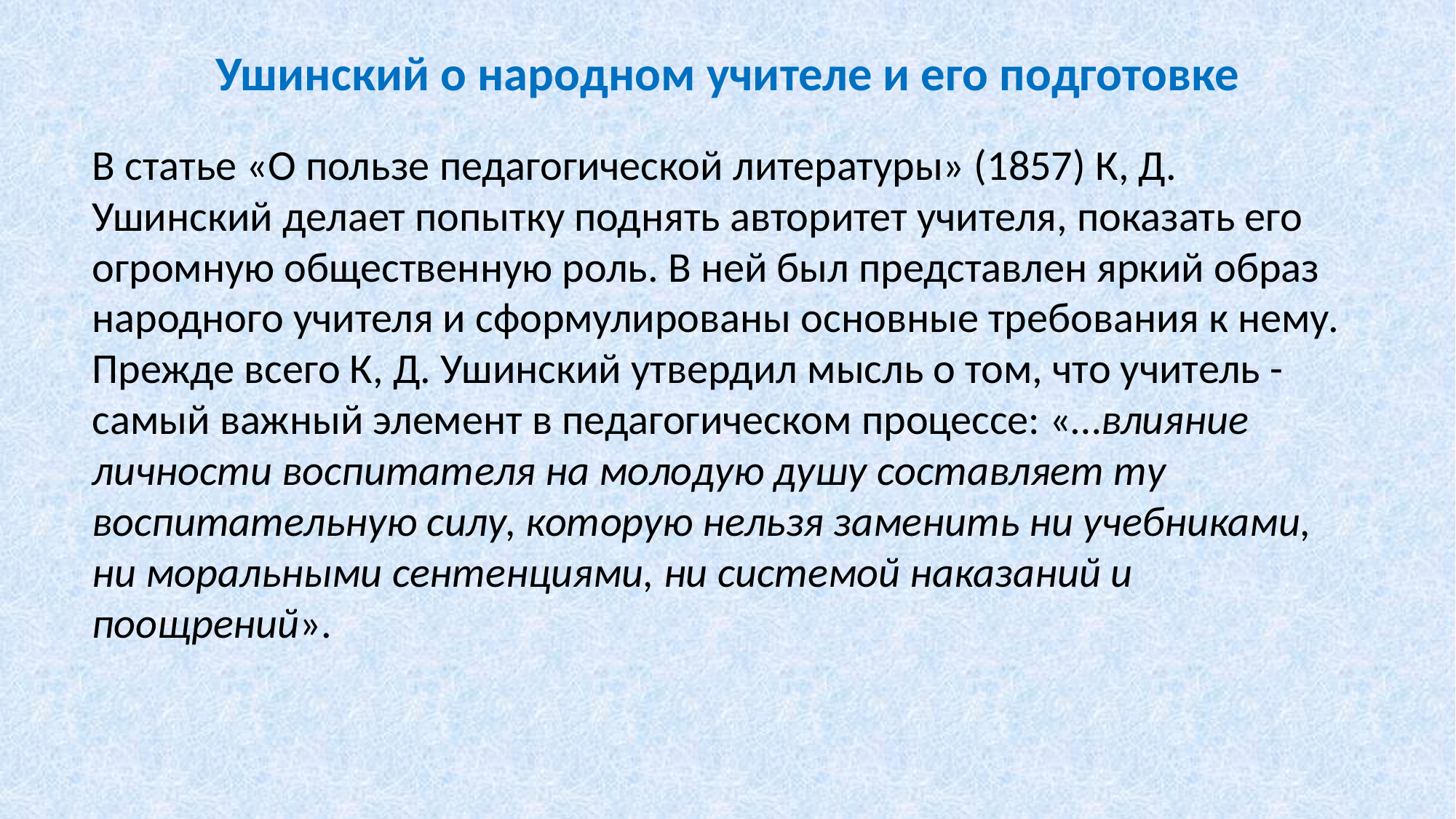

Ушинский о народном учителе и его подготовке
В статье «О пользе педагогической литературы» (1857) К, Д. Ушинский делает попытку поднять авторитет учителя, показать его огромную общественную роль. В ней был представлен яркий образ народного учителя и сформулированы основные требования к нему. Прежде всего К, Д. Ушинский утвердил мысль о том, что учитель - самый важный элемент в педагогическом процессе: «…влияние личности воспитателя на молодую душу составляет ту воспитательную силу, которую нельзя заменить ни учебниками, ни моральными сентенциями, ни системой наказаний и поощрений».